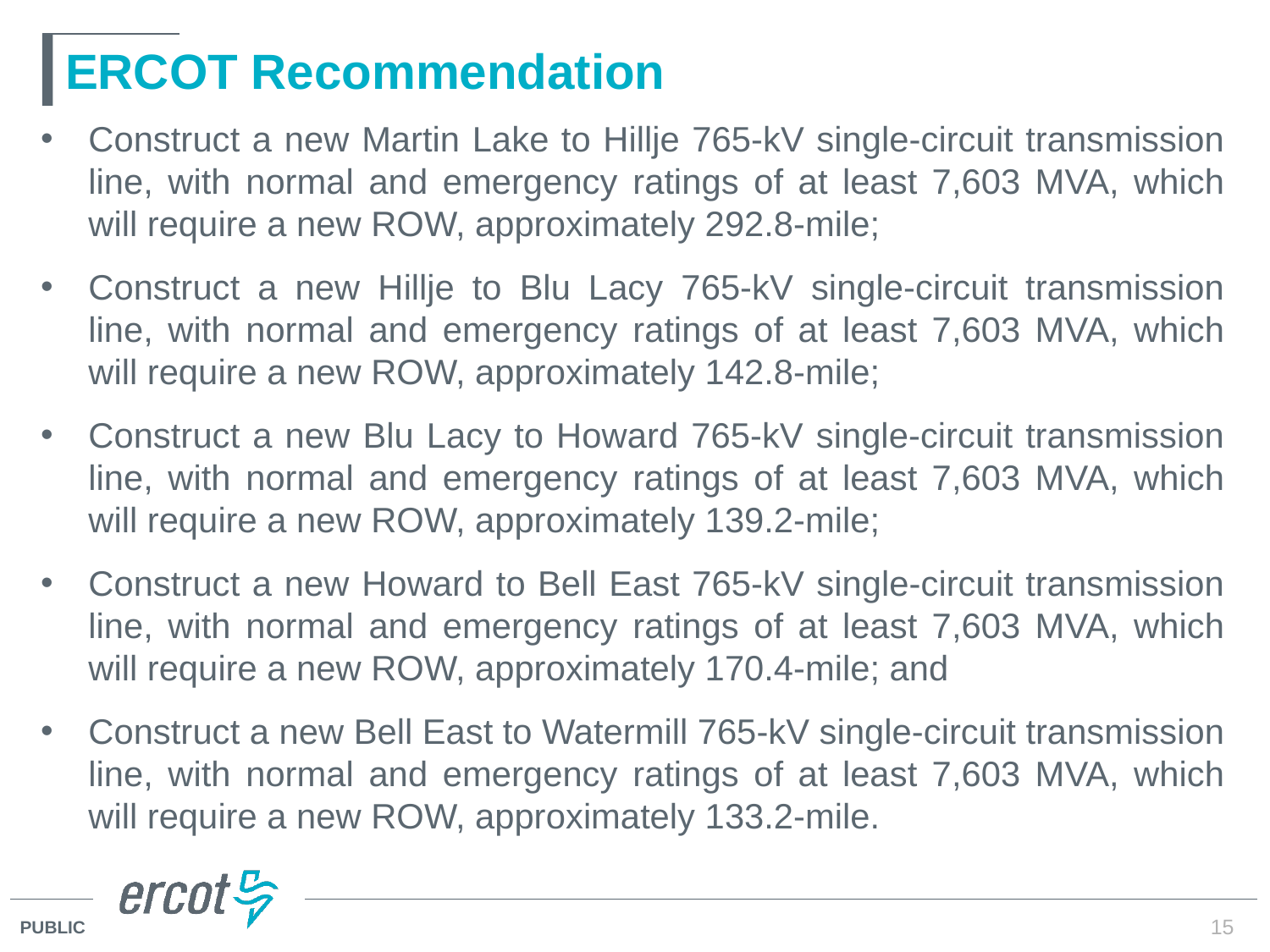

# ERCOT Recommendation
Construct a new Martin Lake to Hillje 765-kV single-circuit transmission line, with normal and emergency ratings of at least 7,603 MVA, which will require a new ROW, approximately 292.8-mile;
Construct a new Hillje to Blu Lacy 765-kV single-circuit transmission line, with normal and emergency ratings of at least 7,603 MVA, which will require a new ROW, approximately 142.8-mile;
Construct a new Blu Lacy to Howard 765-kV single-circuit transmission line, with normal and emergency ratings of at least 7,603 MVA, which will require a new ROW, approximately 139.2-mile;
Construct a new Howard to Bell East 765-kV single-circuit transmission line, with normal and emergency ratings of at least 7,603 MVA, which will require a new ROW, approximately 170.4-mile; and
Construct a new Bell East to Watermill 765-kV single-circuit transmission line, with normal and emergency ratings of at least 7,603 MVA, which will require a new ROW, approximately 133.2-mile.
15